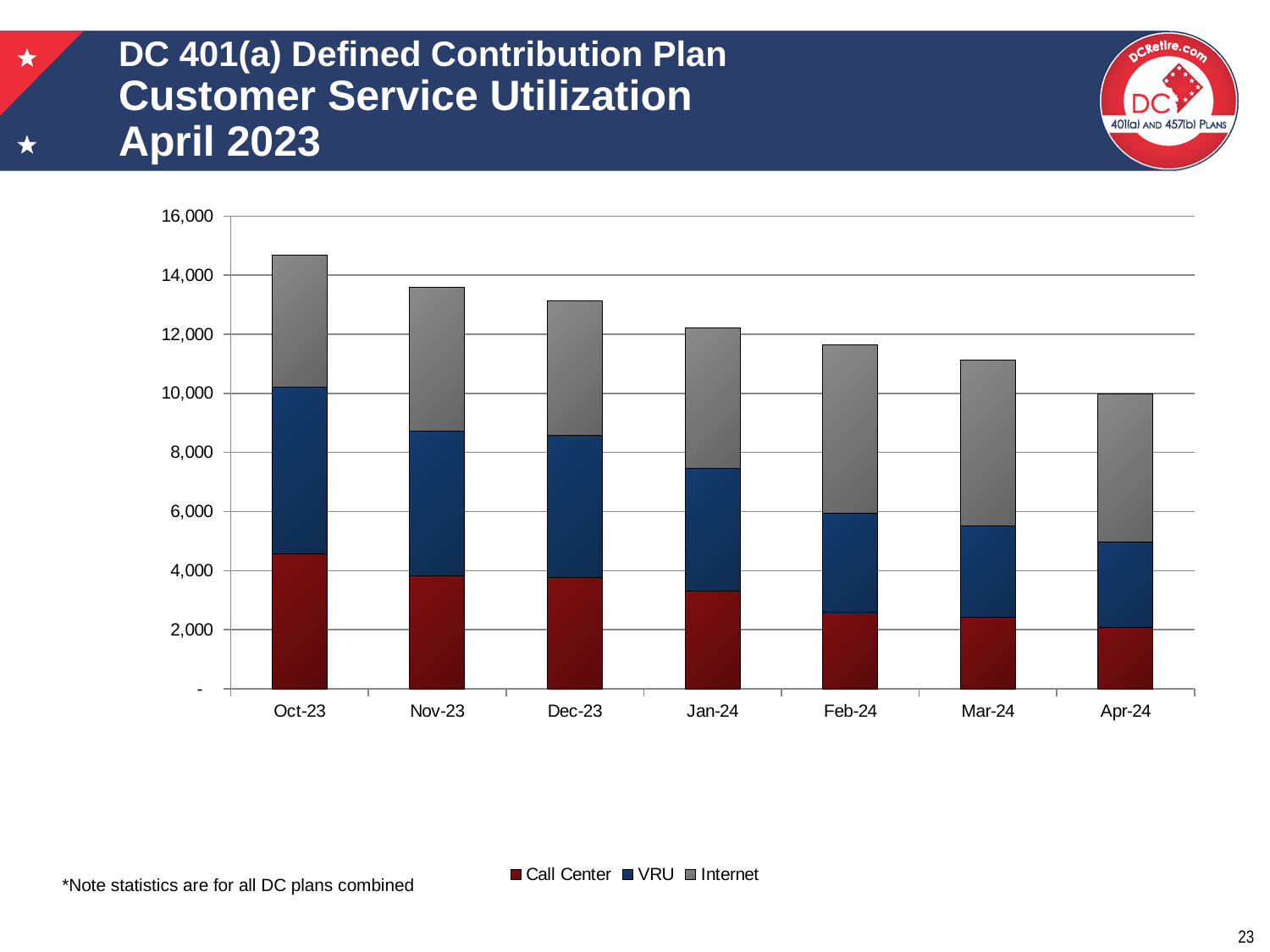

# DC 401(a) Defined Contribution Plan Customer Service Utilization April 2023

### Chart

| Category | Call Center | VRU | Internet |
|---|---|---|---|
| 45230 | 4577.0 | 5643.0 | 4447.0 |
| 45260 | 3811.0 | 4898.0 | 4888.0 |
| 45291 | 3762.0 | 4814.0 | 4550.0 |
| 45322 | 3299.0 | 4168.0 | 4758.0 |
| 45351 | 2577.0 | 3356.0 | 5720.0 |
| 45382 | 2418.0 | 3100.0 | 5605.0 |
| 45412 | 2086.0 | 2883.0 | 5004.0 |
*Note statistics are for all DC plans combined